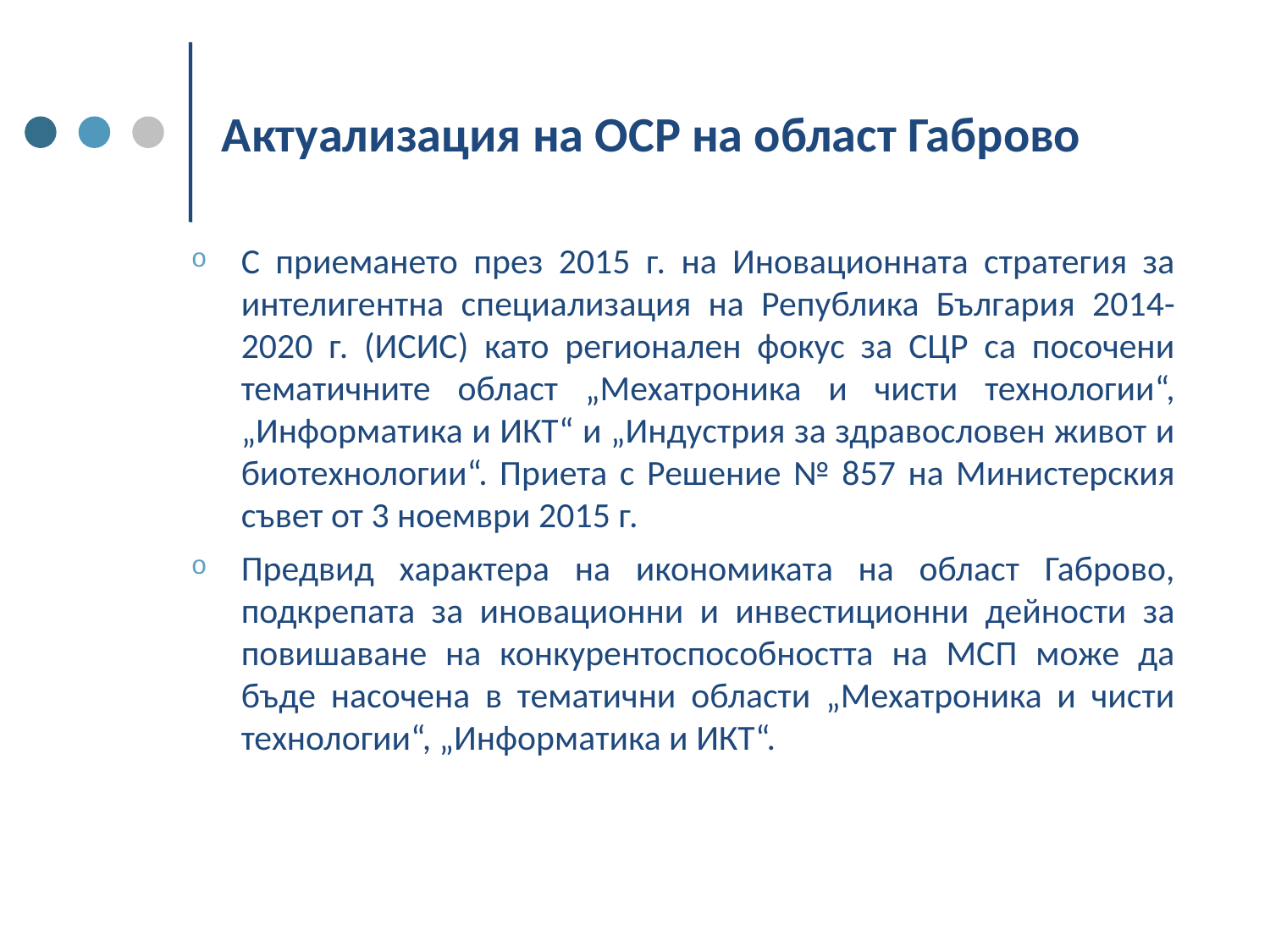

# Актуализация на ОСР на област Габрово
С приемането през 2015 г. на Иновационната стратегия за интелигентна специализация на Република България 2014-2020 г. (ИСИС) като регионален фокус за СЦР са посочени тематичните област „Мехатроника и чисти технологии“, „Информатика и ИКТ“ и „Индустрия за здравословен живот и биотехнологии“. Приета с Решение № 857 на Министерския съвет от 3 ноември 2015 г.
Предвид характера на икономиката на област Габрово, подкрепата за иновационни и инвестиционни дейности за повишаване на конкурентоспособността на МСП може да бъде насочена в тематични области „Мехатроника и чисти технологии“, „Информатика и ИКТ“.